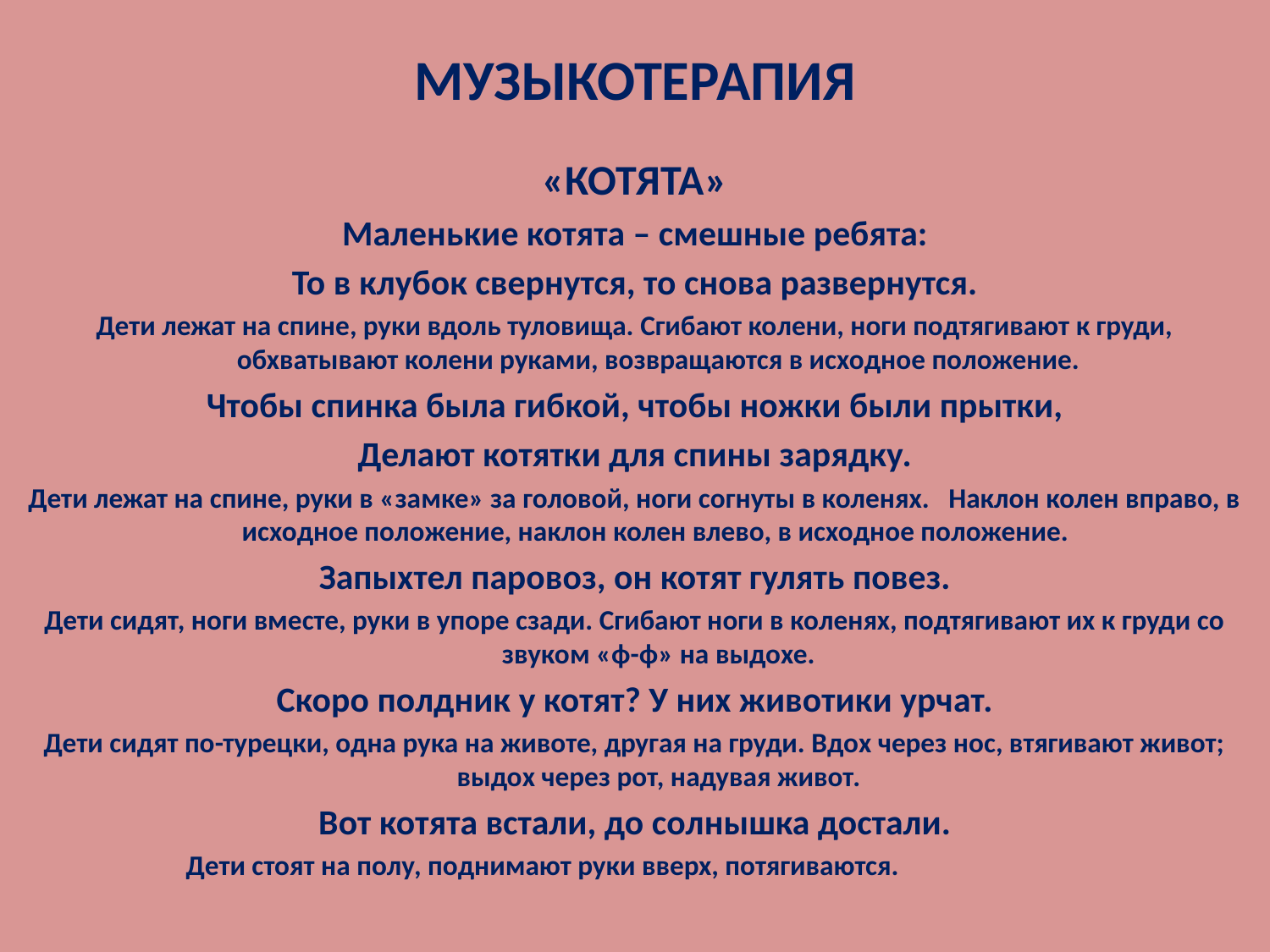

# МУЗЫКОТЕРАПИЯ
«КОТЯТА»
Маленькие котята – смешные ребята:
То в клубок свернутся, то снова развернутся.
Дети лежат на спине, руки вдоль туловища. Сгибают колени, ноги подтягивают к груди, обхватывают колени руками, возвращаются в исходное положение.
Чтобы спинка была гибкой, чтобы ножки были прытки,
Делают котятки для спины зарядку.
Дети лежат на спине, руки в «замке» за головой, ноги согнуты в коленях.   Наклон колен вправо, в исходное положение, наклон колен влево, в исходное положение.
Запыхтел паровоз, он котят гулять повез.
Дети сидят, ноги вместе, руки в упоре сзади. Сгибают ноги в коленях, подтягивают их к груди со звуком «ф-ф» на выдохе.
Скоро полдник у котят? У них животики урчат.
Дети сидят по-турецки, одна рука на животе, другая на груди. Вдох через нос, втягивают живот; выдох через рот, надувая живот.
Вот котята встали, до солнышка достали.
Дети стоят на полу, поднимают руки вверх, потягиваются.